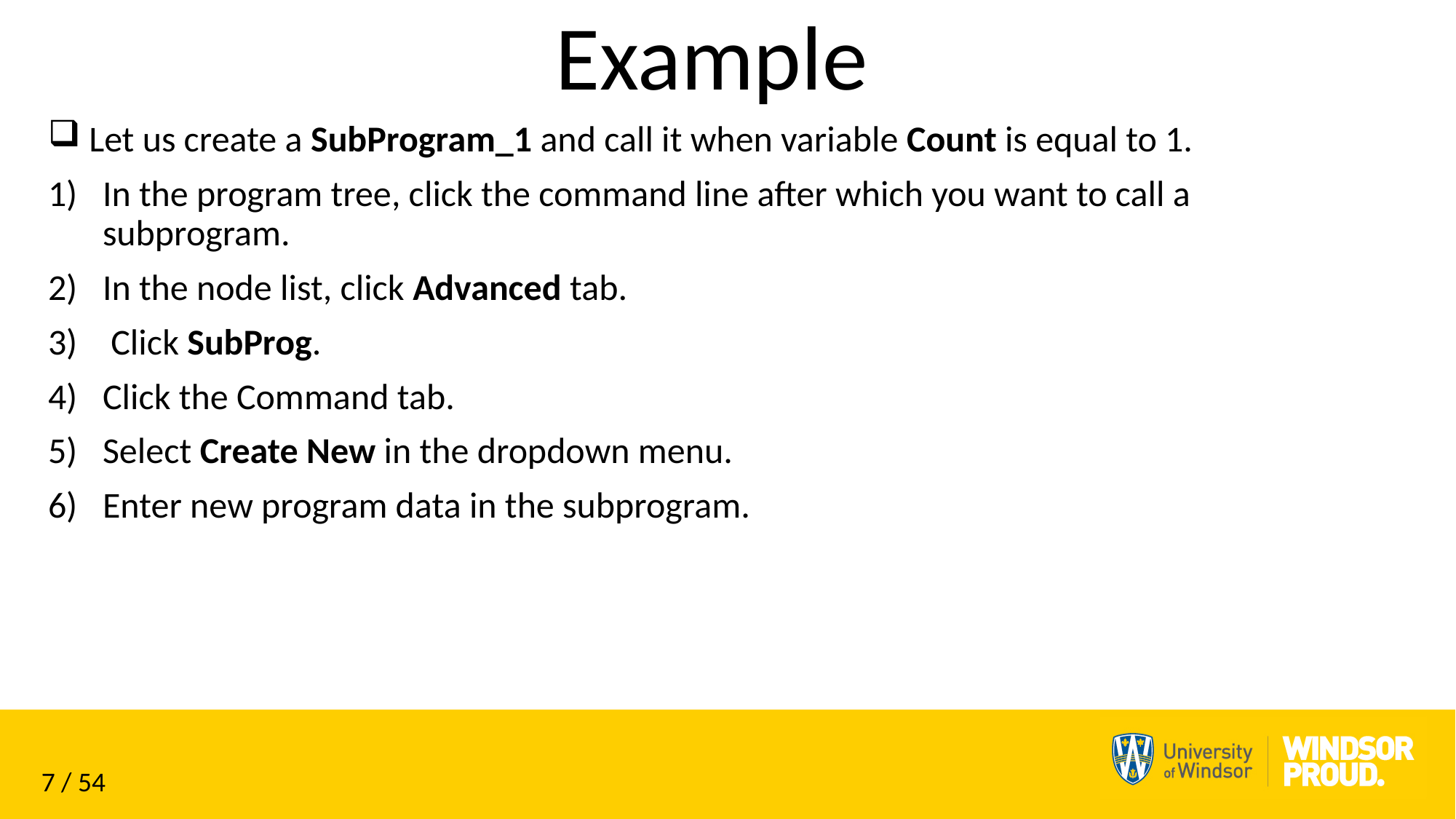

# Example
Let us create a SubProgram_1 and call it when variable Count is equal to 1.
In the program tree, click the command line after which you want to call a subprogram.
In the node list, click Advanced tab.
 Click SubProg.
Click the Command tab.
Select Create New in the dropdown menu.
Enter new program data in the subprogram.

7